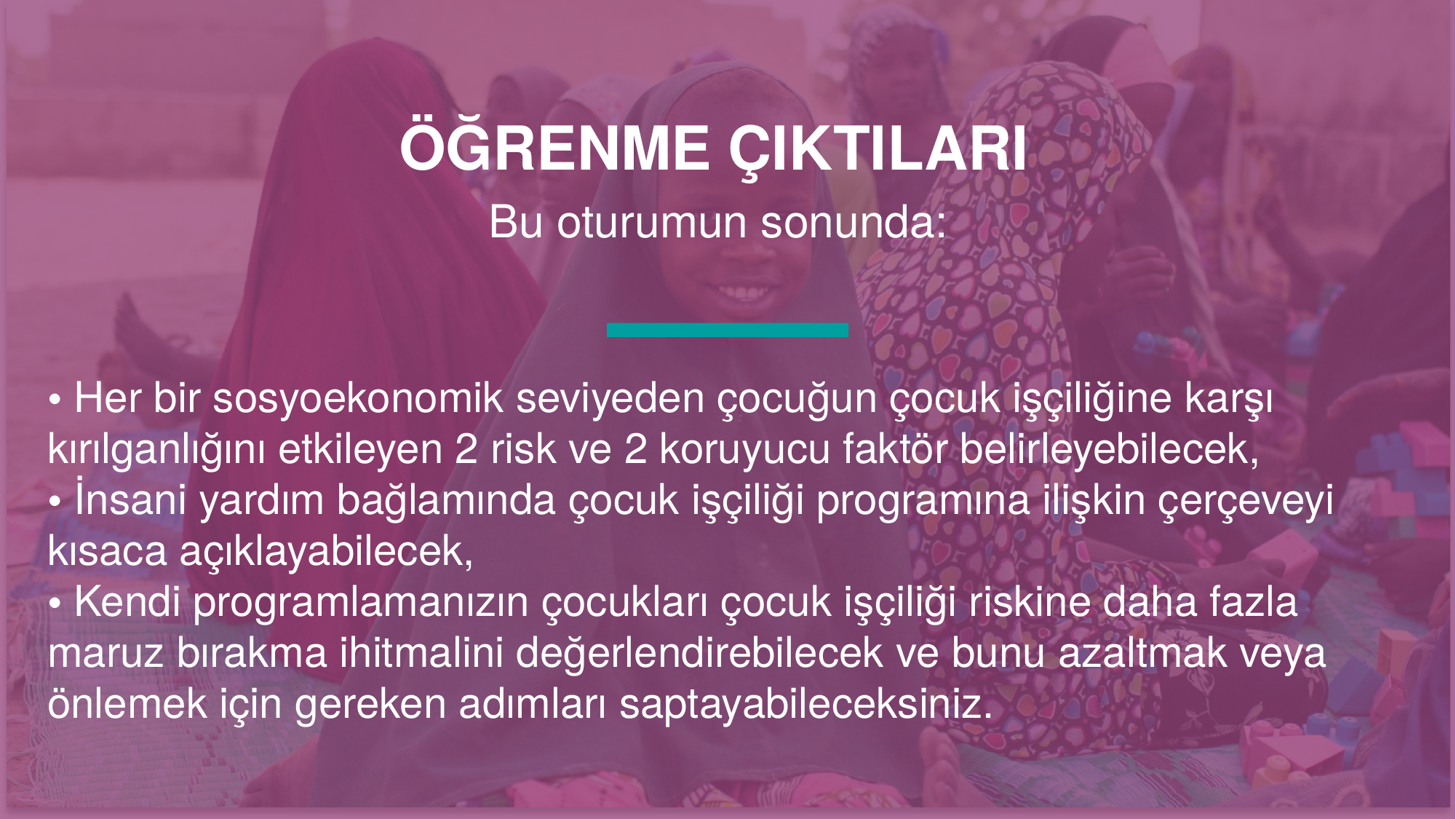

ÖĞRENME ÇIKTILARI
Bu oturumun sonunda:
 Her bir sosyoekonomik seviyeden çocuğun çocuk işçiliğine karşı kırılganlığını etkileyen 2 risk ve 2 koruyucu faktör belirleyebilecek,
 İnsani yardım bağlamında çocuk işçiliği programına ilişkin çerçeveyi kısaca açıklayabilecek,
 Kendi programlamanızın çocukları çocuk işçiliği riskine daha fazla maruz bırakma ihitmalini değerlendirebilecek ve bunu azaltmak veya önlemek için gereken adımları saptayabileceksiniz.